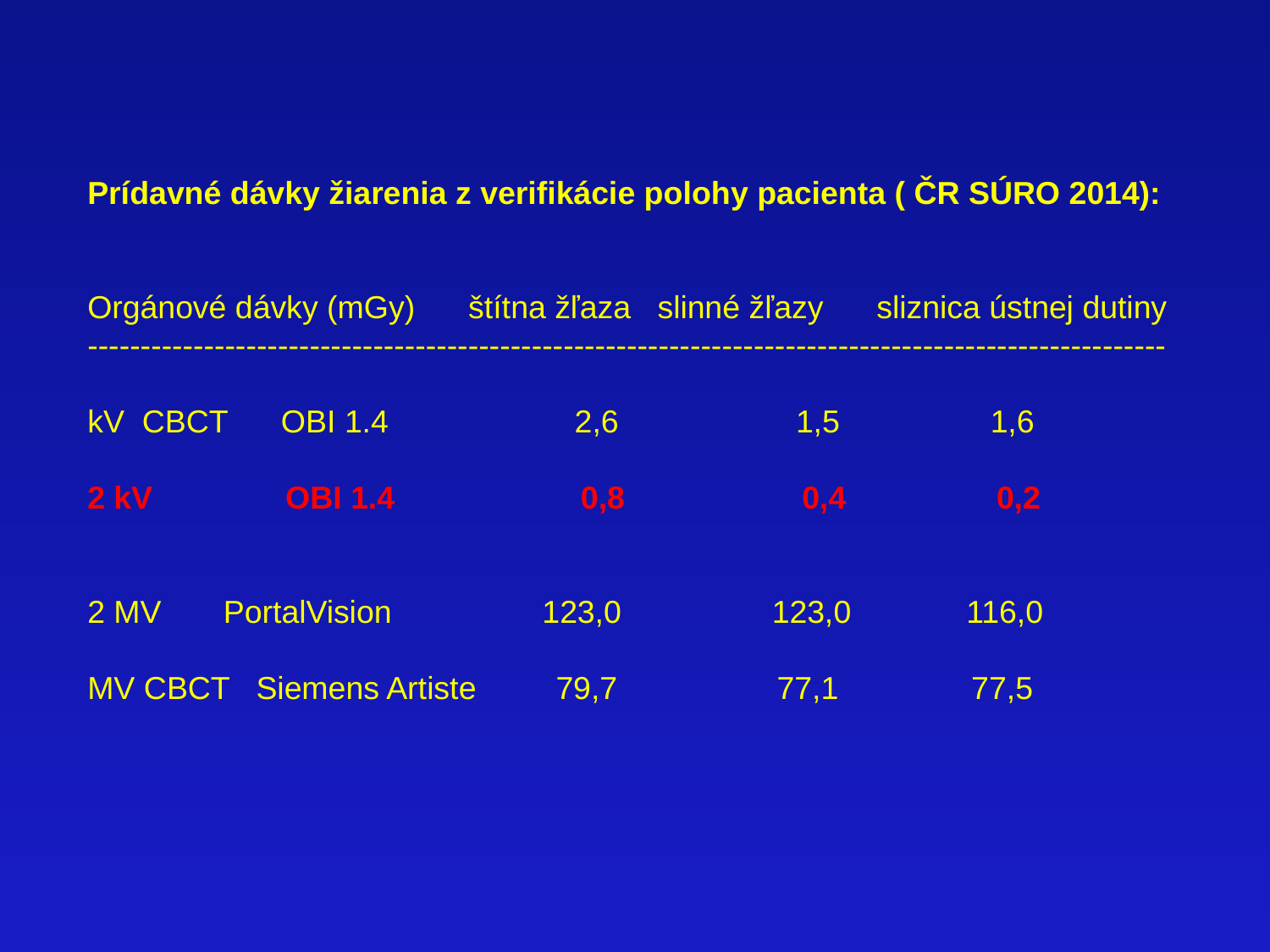

Prídavné dávky žiarenia z verifikácie polohy pacienta ( ČR SÚRO 2014):

Orgánové dávky (mGy)      štítna žľaza   slinné žľazy      sliznica ústnej dutiny
------------------------------------------------------------------------------------------------------

kV  CBCT      OBI 1.4                     2,6                    1,5                 1,6

2 kV               OBI 1.4                     0,8                    0,4                 0,2

2 MV       PortalVision                 123,0                 123,0             116,0

MV CBCT   Siemens Artiste         79,7                  77,1               77,5